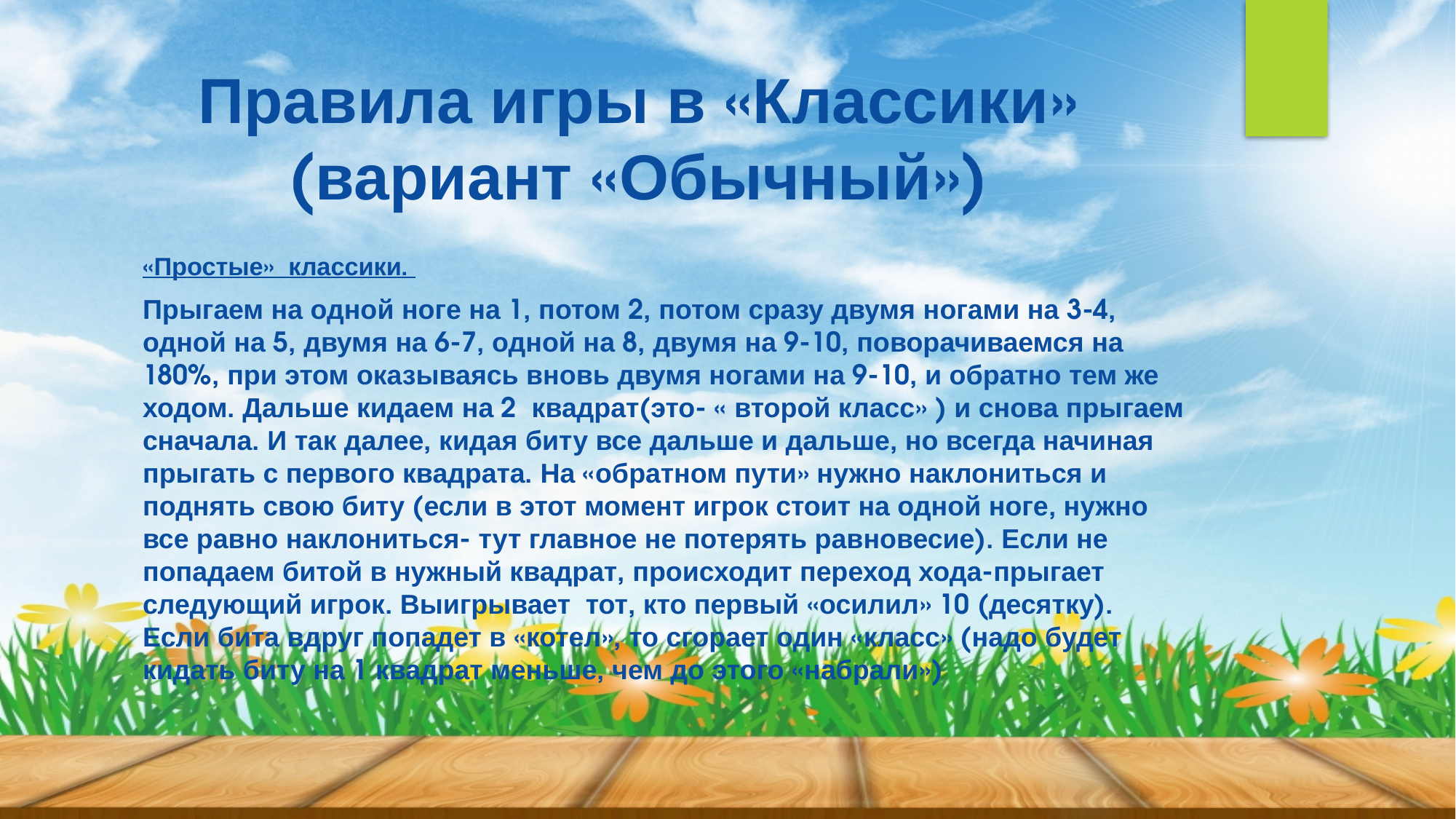

# Правила игры в «Классики» (вариант «Обычный»)
«Простые»  классики.
Прыгаем на одной ноге на 1, потом 2, потом сразу двумя ногами на 3-4, одной на 5, двумя на 6-7, одной на 8, двумя на 9-10, поворачиваемся на 180%, при этом оказываясь вновь двумя ногами на 9-10, и обратно тем же ходом. Дальше кидаем на 2  квадрат(это- « второй класс» ) и снова прыгаем сначала. И так далее, кидая биту все дальше и дальше, но всегда начиная прыгать с первого квадрата. На «обратном пути» нужно наклониться и поднять свою биту (если в этот момент игрок стоит на одной ноге, нужно  все равно наклониться- тут главное не потерять равновесие). Если не  попадаем битой в нужный квадрат, происходит переход хода-прыгает следующий игрок. Выигрывает  тот, кто первый «осилил» 10 (десятку). Если бита вдруг попадет в «котел», то сгорает один «класс» (надо будет кидать биту на 1 квадрат меньше, чем до этого «набрали»)